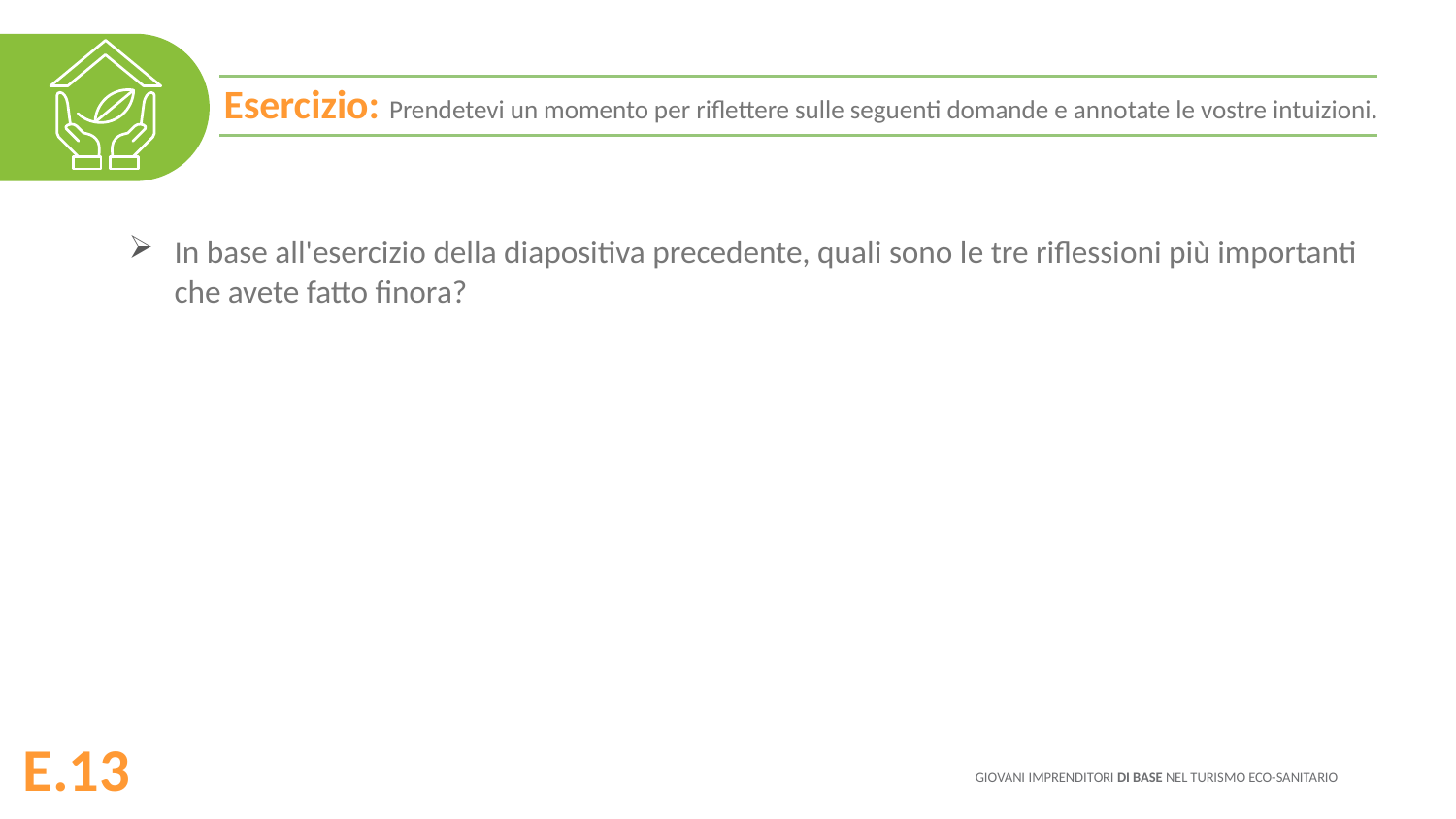

Esercizio: Prendetevi un momento per riflettere sulle seguenti domande e annotate le vostre intuizioni.

In base all'esercizio della diapositiva precedente, quali sono le tre riflessioni più importanti che avete fatto finora?

E.13